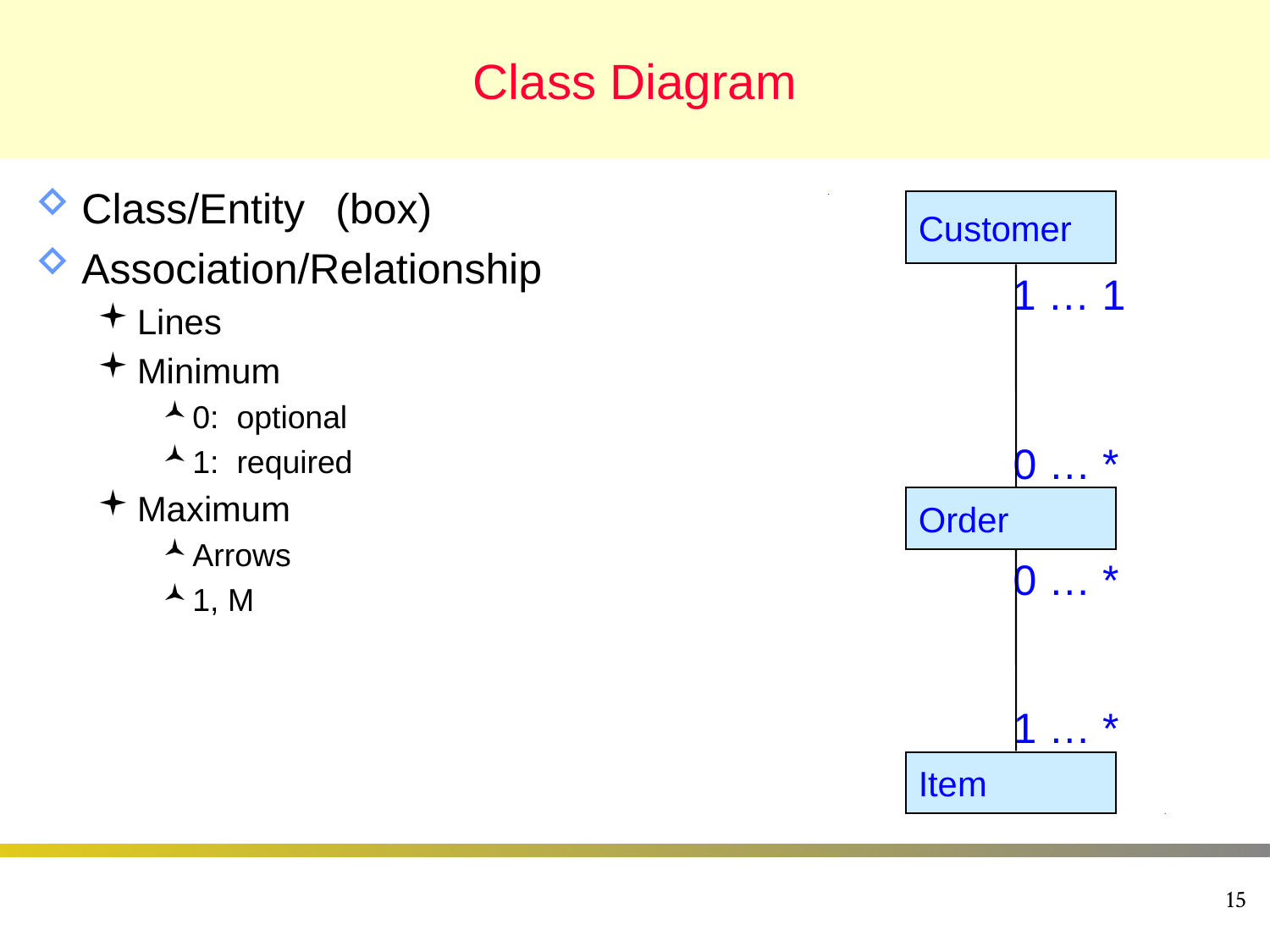

# Class Diagram
Class/Entity	(box)
Association/Relationship
Lines
Minimum
0:  optional
1:  required
Maximum
Arrows
1, M
.
Customer
1 … 1

0 … *
Order
0 … *

1 … *
Item
.
15